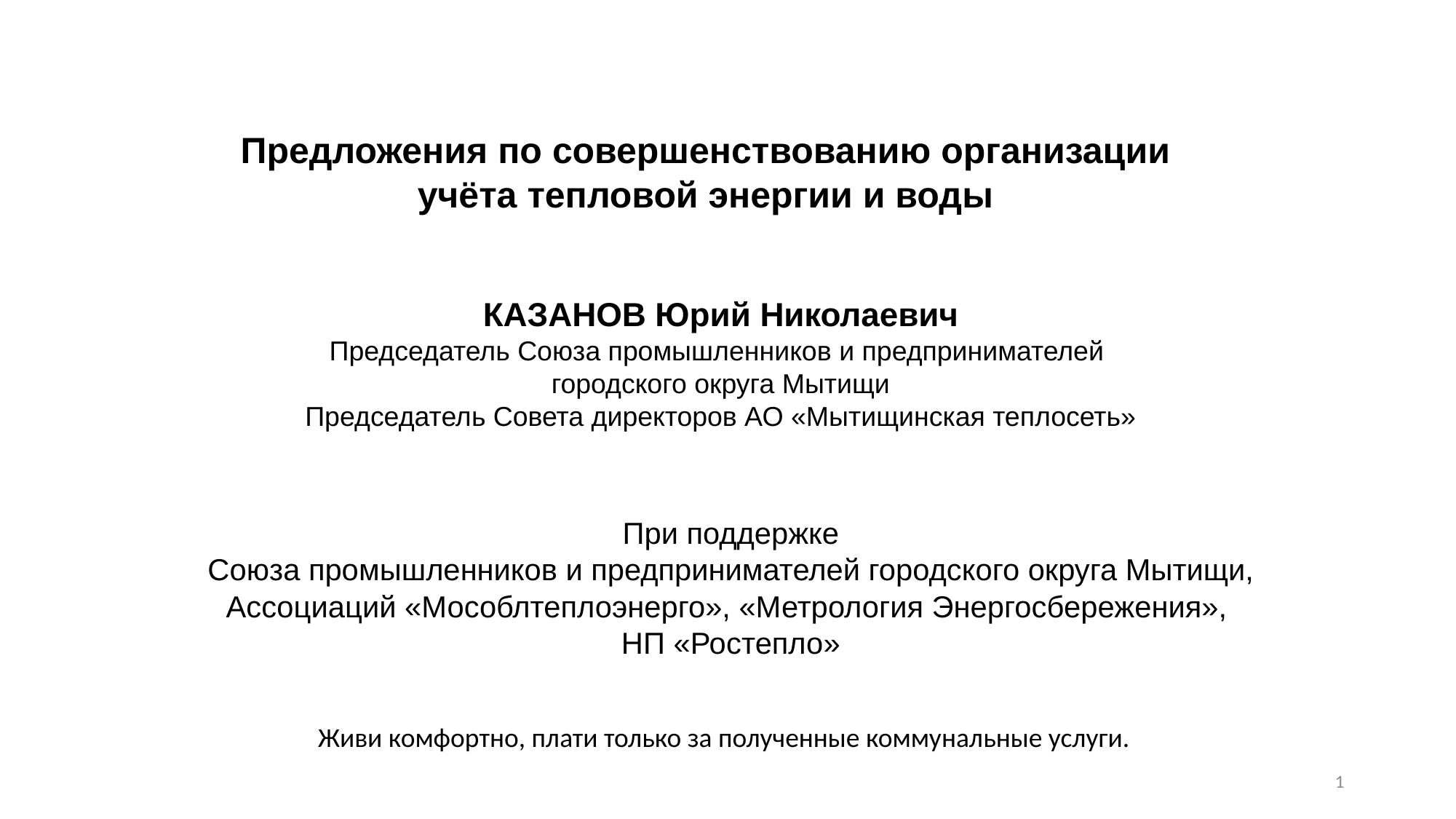

Предложения по совершенствованию организации учёта тепловой энергии и воды
КАЗАНОВ Юрий Николаевич
Председатель Союза промышленников и предпринимателей
городского округа Мытищи
Председатель Совета директоров АО «Мытищинская теплосеть»
При поддержке
Союза промышленников и предпринимателей городского округа Мытищи, Ассоциаций «Мособлтеплоэнерго», «Метрология Энергосбережения»,
НП «Ростепло»
Живи комфортно, плати только за полученные коммунальные услуги.
1